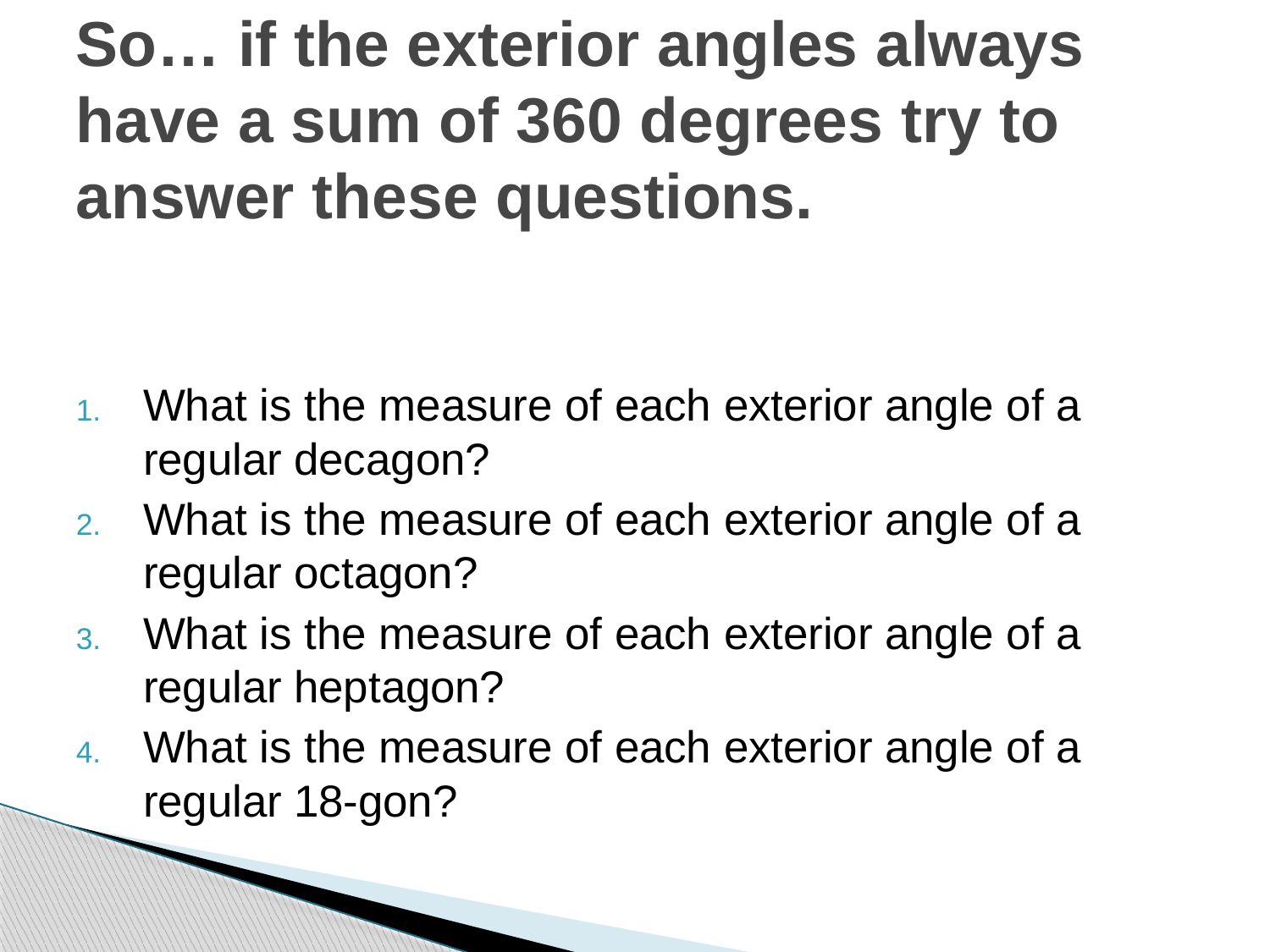

# So… if the exterior angles always have a sum of 360 degrees try to answer these questions.
What is the measure of each exterior angle of a regular decagon?
What is the measure of each exterior angle of a regular octagon?
What is the measure of each exterior angle of a regular heptagon?
What is the measure of each exterior angle of a regular 18-gon?